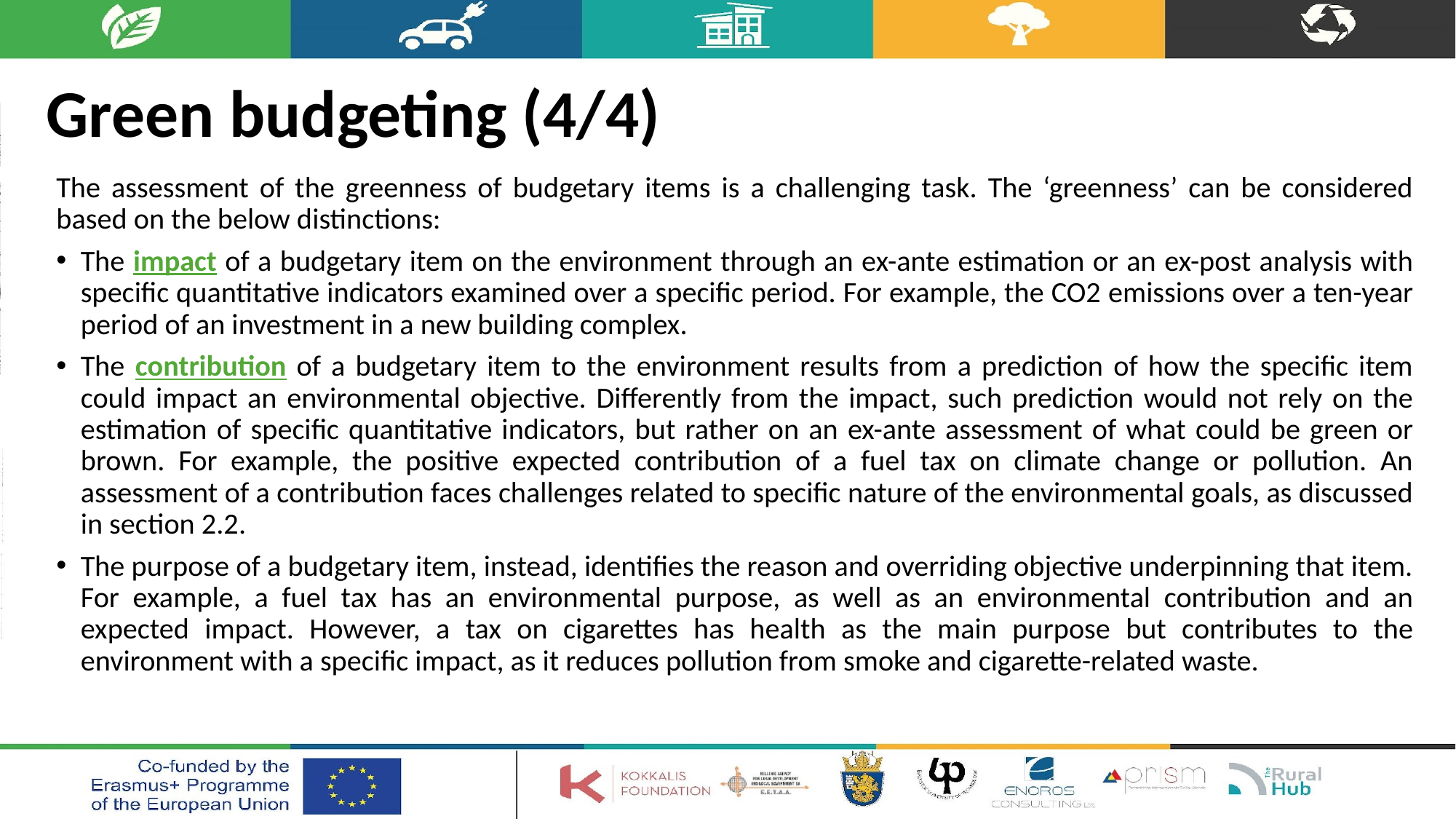

# Green budgeting (4/4)
The assessment of the greenness of budgetary items is a challenging task. The ‘greenness’ can be considered based on the below distinctions:
The impact of a budgetary item on the environment through an ex-ante estimation or an ex-post analysis with specific quantitative indicators examined over a specific period. For example, the CO2 emissions over a ten-year period of an investment in a new building complex.
The contribution of a budgetary item to the environment results from a prediction of how the specific item could impact an environmental objective. Differently from the impact, such prediction would not rely on the estimation of specific quantitative indicators, but rather on an ex-ante assessment of what could be green or brown. For example, the positive expected contribution of a fuel tax on climate change or pollution. An assessment of a contribution faces challenges related to specific nature of the environmental goals, as discussed in section 2.2.
The purpose of a budgetary item, instead, identifies the reason and overriding objective underpinning that item. For example, a fuel tax has an environmental purpose, as well as an environmental contribution and an expected impact. However, a tax on cigarettes has health as the main purpose but contributes to the environment with a specific impact, as it reduces pollution from smoke and cigarette-related waste.